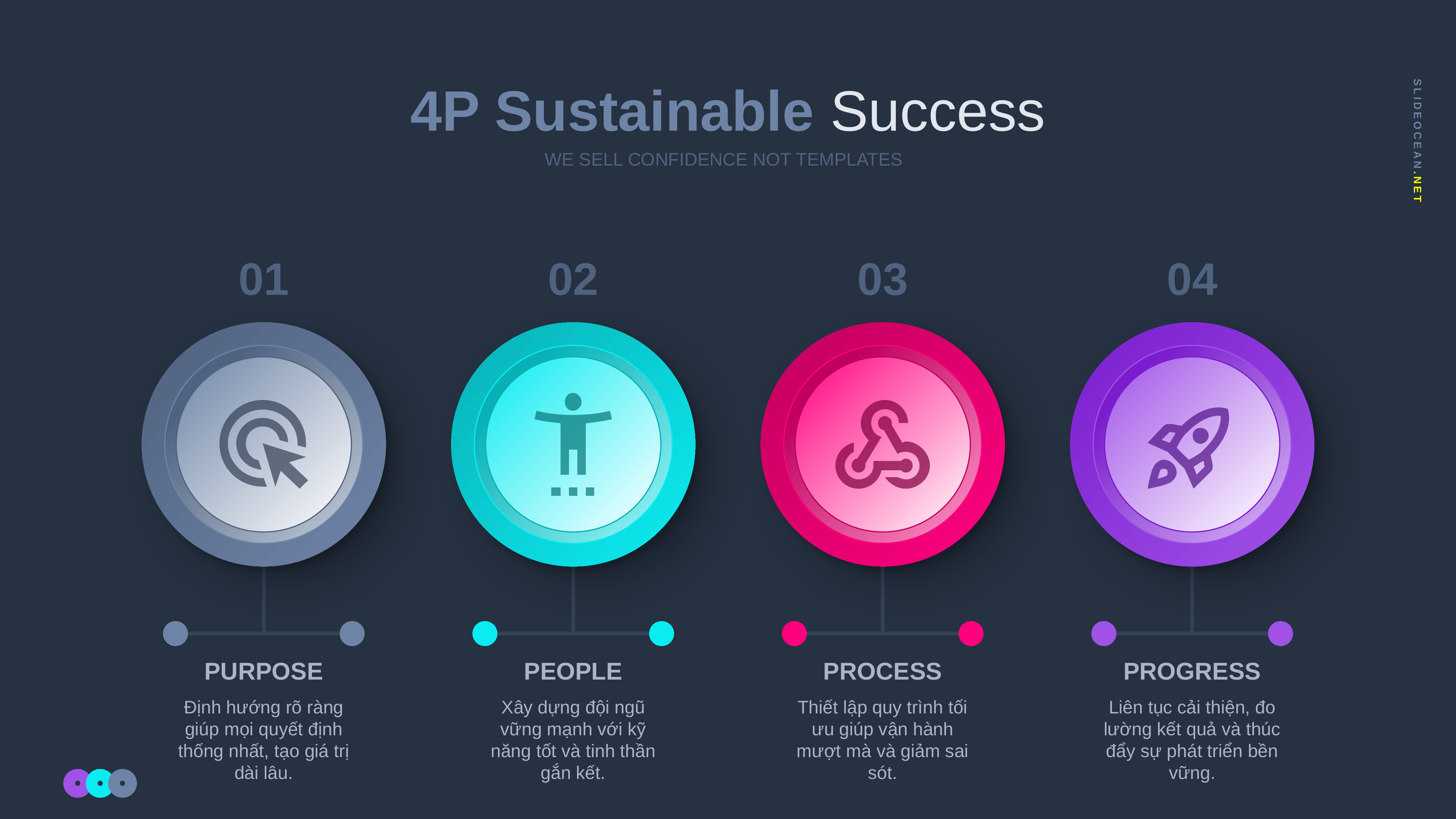

4P Sustainable Success
WE SELL CONFIDENCE NOT TEMPLATES
01
02
03
04

PURPOSE
Định hướng rõ ràng giúp mọi quyết định thống nhất, tạo giá trị dài lâu.
PEOPLE
Xây dựng đội ngũ vững mạnh với kỹ năng tốt và tinh thần gắn kết.
PROCESS
Thiết lập quy trình tối ưu giúp vận hành mượt mà và giảm sai sót.
PROGRESS
Liên tục cải thiện, đo lường kết quả và thúc đẩy sự phát triển bền vững.